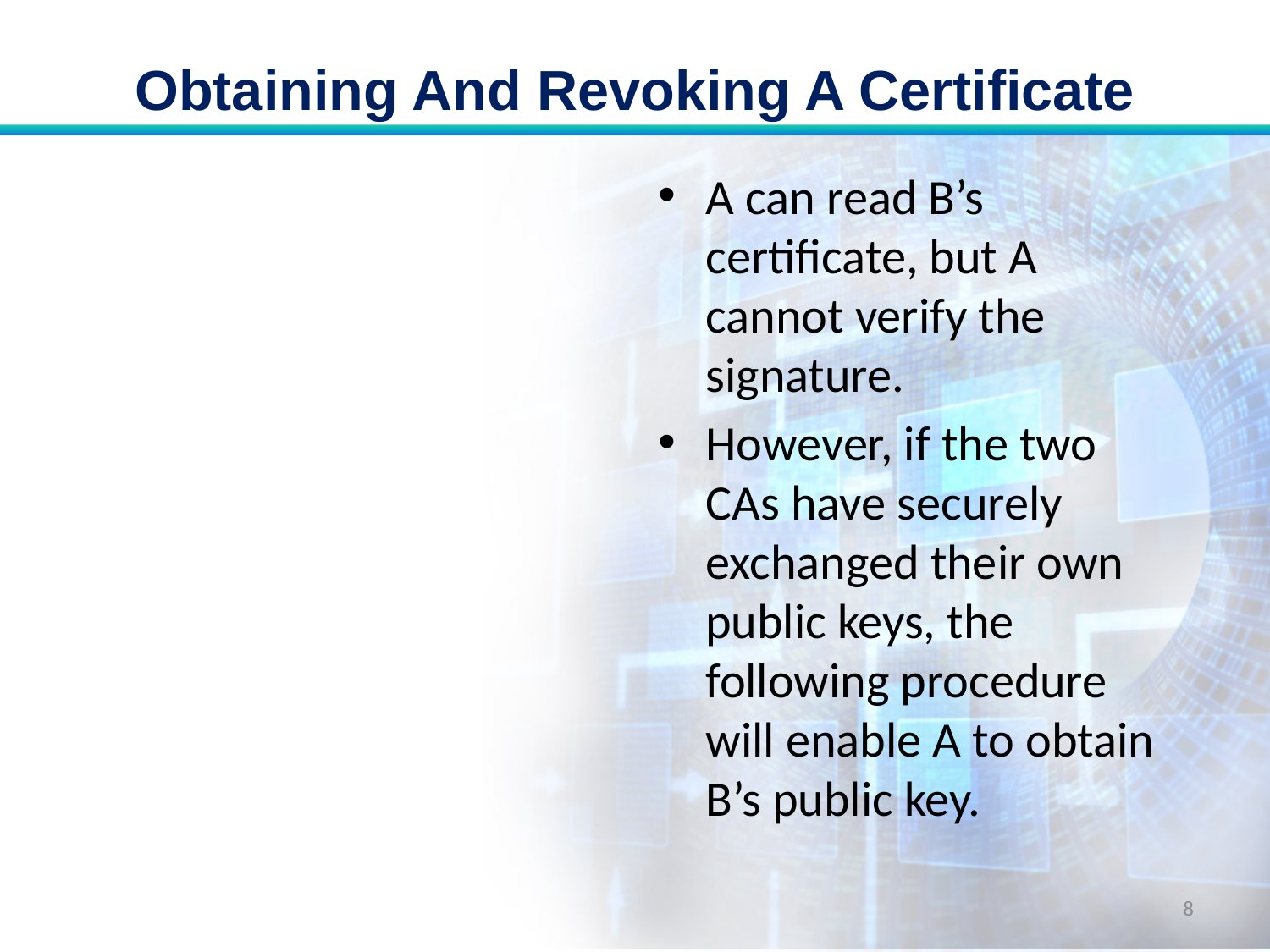

# Obtaining And Revoking A Certificate
A can read B’s certificate, but A cannot verify the signature.
However, if the two CAs have securely exchanged their own public keys, the following procedure will enable A to obtain B’s public key.
8